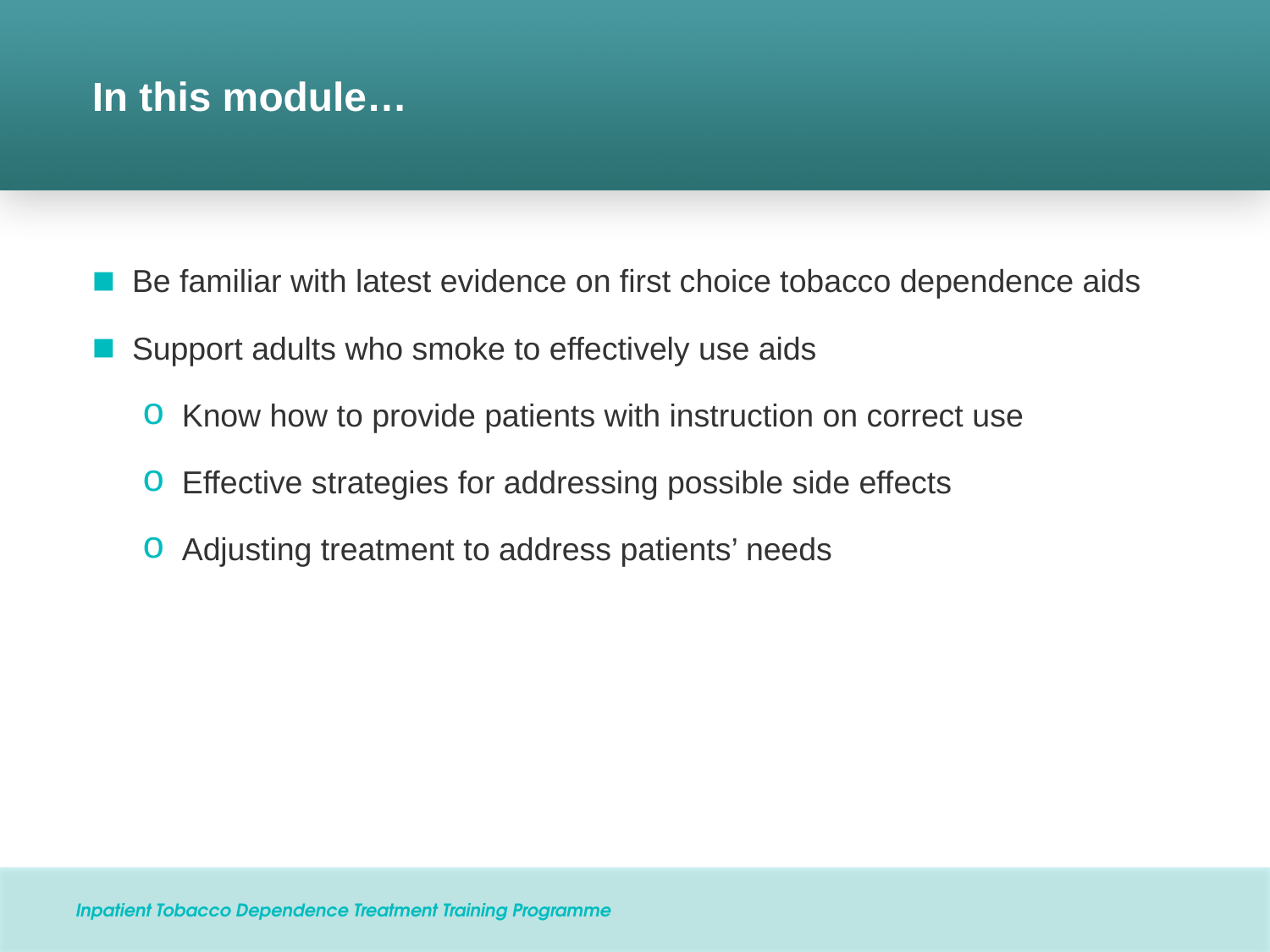

# In this module…
Be familiar with latest evidence on first choice tobacco dependence aids
Support adults who smoke to effectively use aids
Know how to provide patients with instruction on correct use
Effective strategies for addressing possible side effects
Adjusting treatment to address patients’ needs

Inpatient Tobacco Dependence Treatment Training Programme